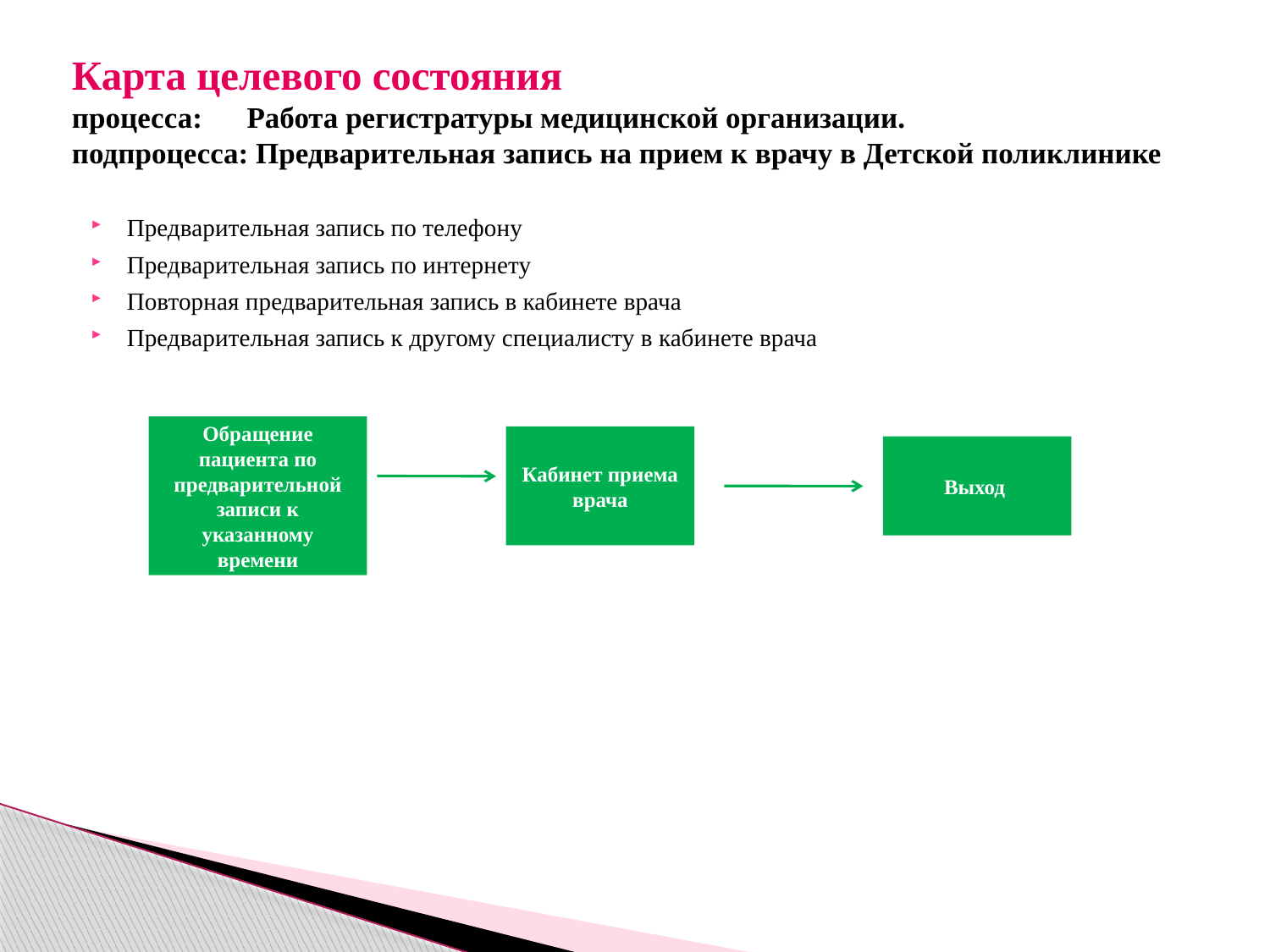

# Карта целевого состояния процесса:      Работа регистратуры медицинской организации. подпроцесса: Предварительная запись на прием к врачу в Детской поликлинике
Предварительная запись по телефону
Предварительная запись по интернету
Повторная предварительная запись в кабинете врача
Предварительная запись к другому специалисту в кабинете врача
Обращение пациента по предварительной записи к указанному времени
Кабинет приема врача
Выход